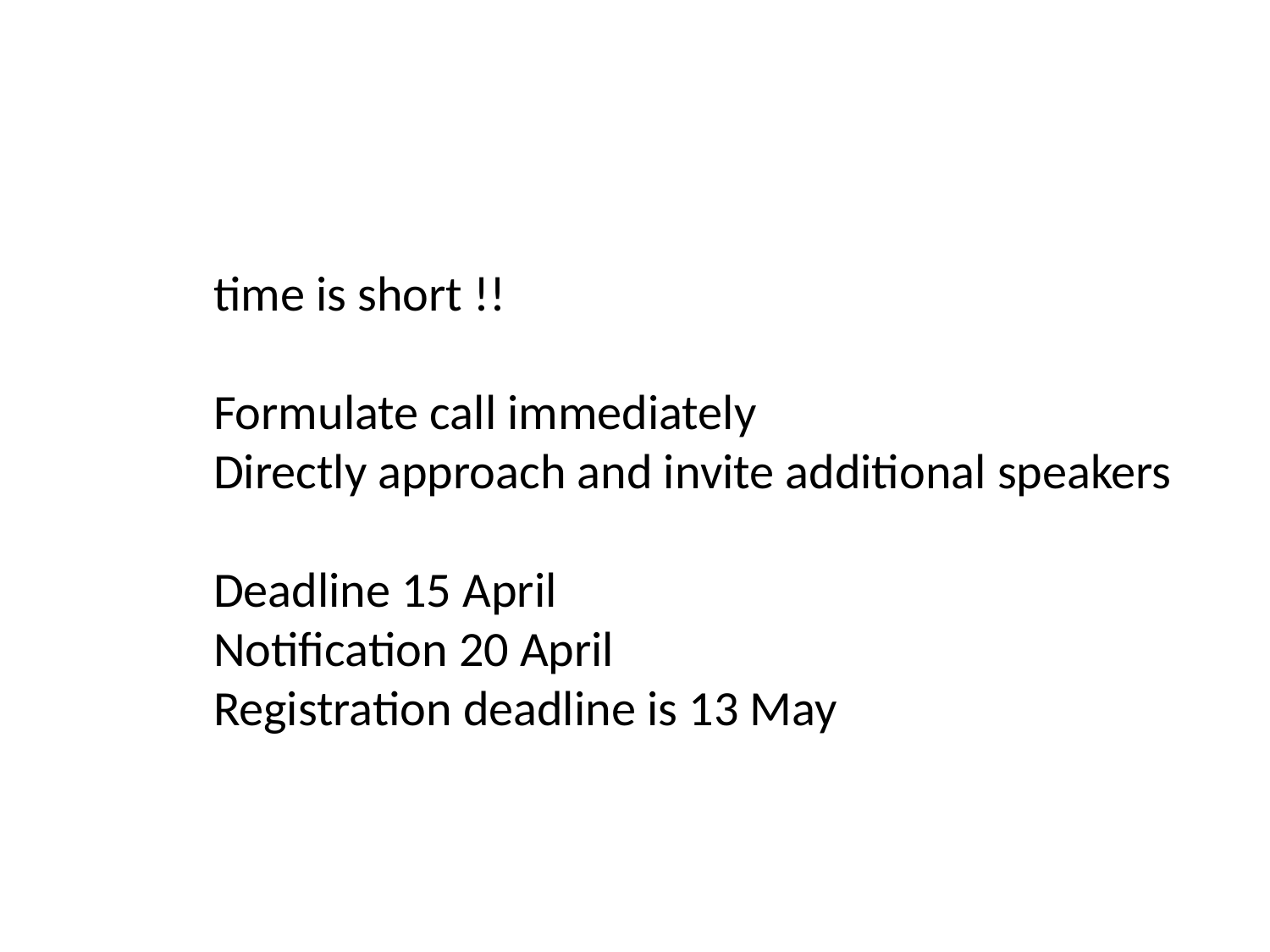

time is short !!

Formulate call immediately
Directly approach and invite additional speakers

Deadline 15 April
Notification 20 April
Registration deadline is 13 May